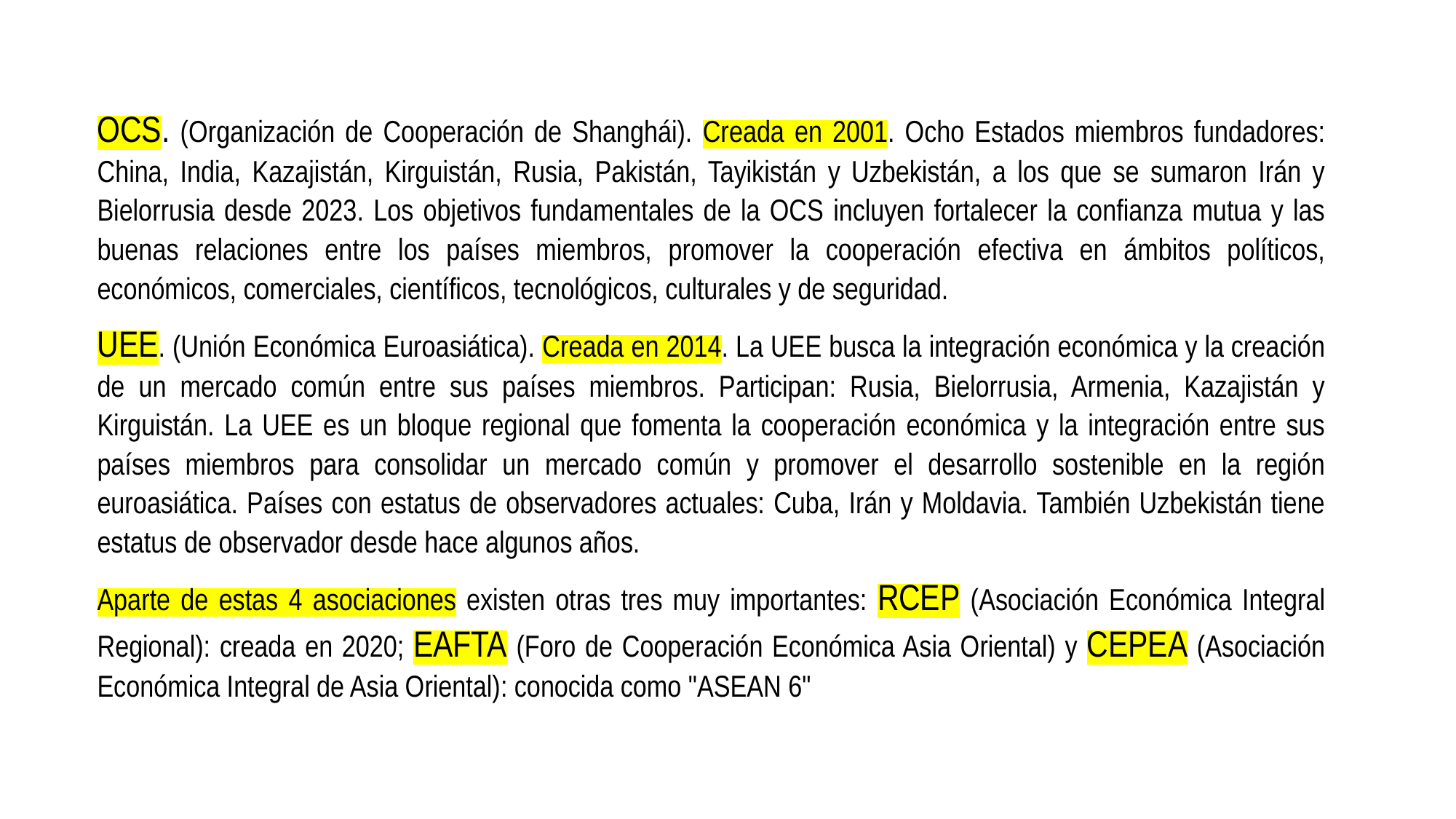

OCS. (Organización de Cooperación de Shanghái). Creada en 2001. Ocho Estados miembros fundadores: China, India, Kazajistán, Kirguistán, Rusia, Pakistán, Tayikistán y Uzbekistán, a los que se sumaron Irán y Bielorrusia desde 2023. Los objetivos fundamentales de la OCS incluyen fortalecer la confianza mutua y las buenas relaciones entre los países miembros, promover la cooperación efectiva en ámbitos políticos, económicos, comerciales, científicos, tecnológicos, culturales y de seguridad.
UEE. (Unión Económica Euroasiática). Creada en 2014. La UEE busca la integración económica y la creación de un mercado común entre sus países miembros. Participan: Rusia, Bielorrusia, Armenia, Kazajistán y Kirguistán. La UEE es un bloque regional que fomenta la cooperación económica y la integración entre sus países miembros para consolidar un mercado común y promover el desarrollo sostenible en la región euroasiática. Países con estatus de observadores actuales: Cuba, Irán y Moldavia. También Uzbekistán tiene estatus de observador desde hace algunos años.
Aparte de estas 4 asociaciones existen otras tres muy importantes: RCEP (Asociación Económica Integral Regional): creada en 2020; EAFTA (Foro de Cooperación Económica Asia Oriental) y CEPEA (Asociación Económica Integral de Asia Oriental): conocida como "ASEAN 6"